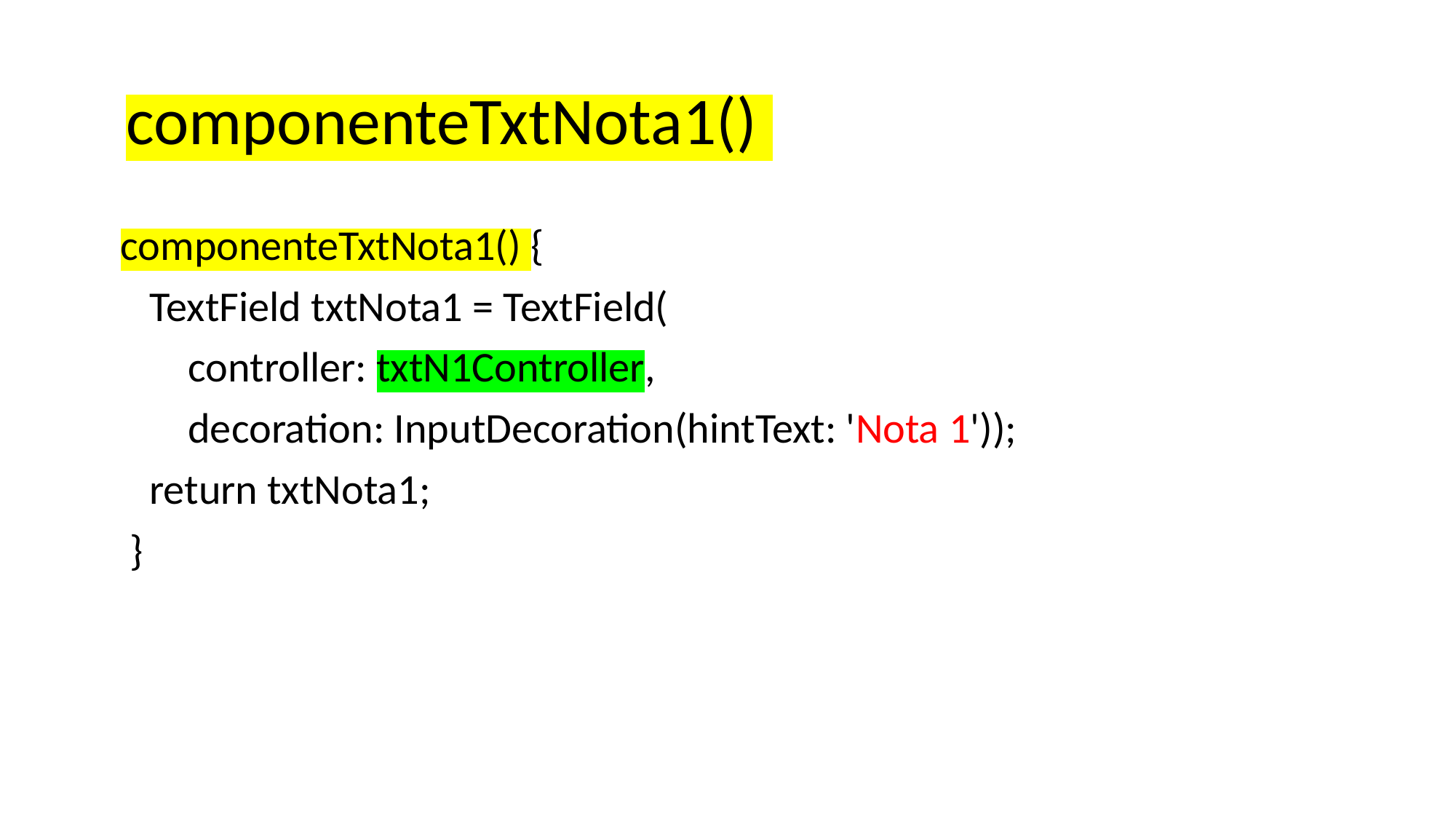

# componenteTxtNota1()
 componenteTxtNota1() {
    TextField txtNota1 = TextField(
        controller: txtN1Controller,
        decoration: InputDecoration(hintText: 'Nota 1'));
    return txtNota1;
  }